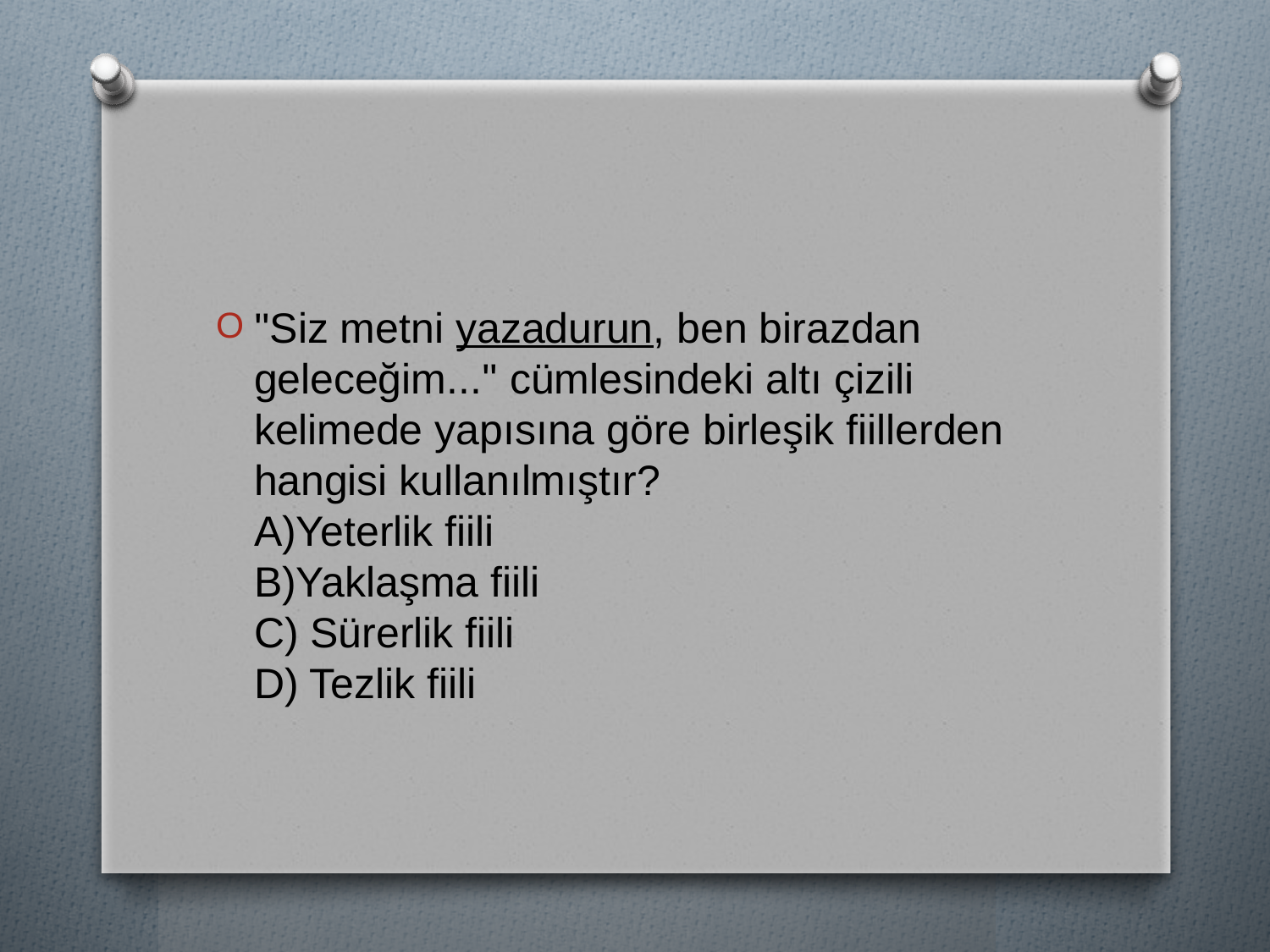

#
''Siz metni yazadurun, ben birazdan geleceğim...'' cümlesindeki altı çizili kelimede yapısına göre birleşik fiillerden hangisi kullanılmıştır?
A)Yeterlik fiili 
B)Yaklaşma fiili
C) Sürerlik fiili 
D) Tezlik fiili